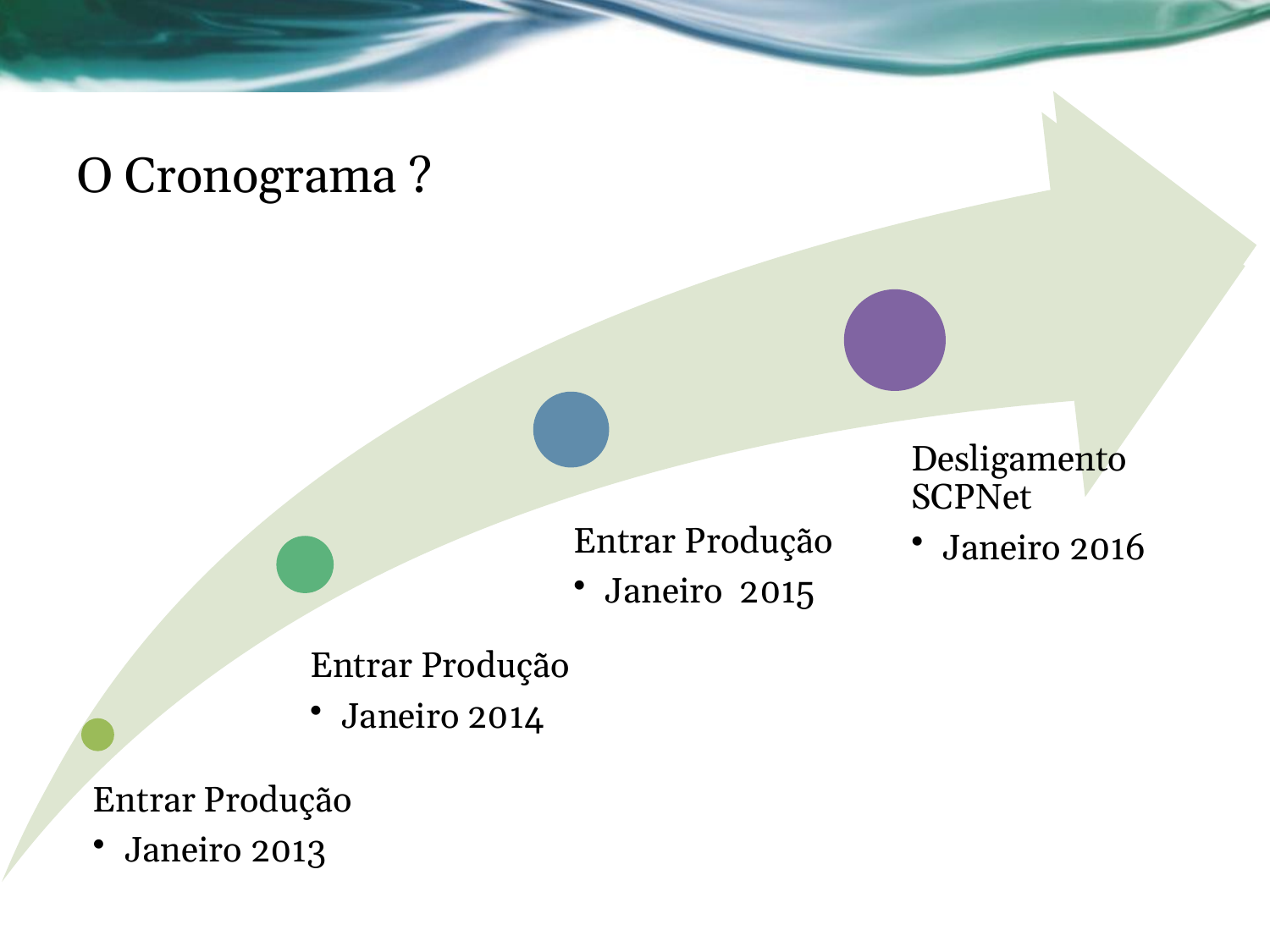

# O Cronograma ?
Entrar Produção
Janeiro 2013
Entrar Produção
Janeiro 2014
Entrar Produção
Janeiro  2015
Desligamento SCPNet
Janeiro 2016